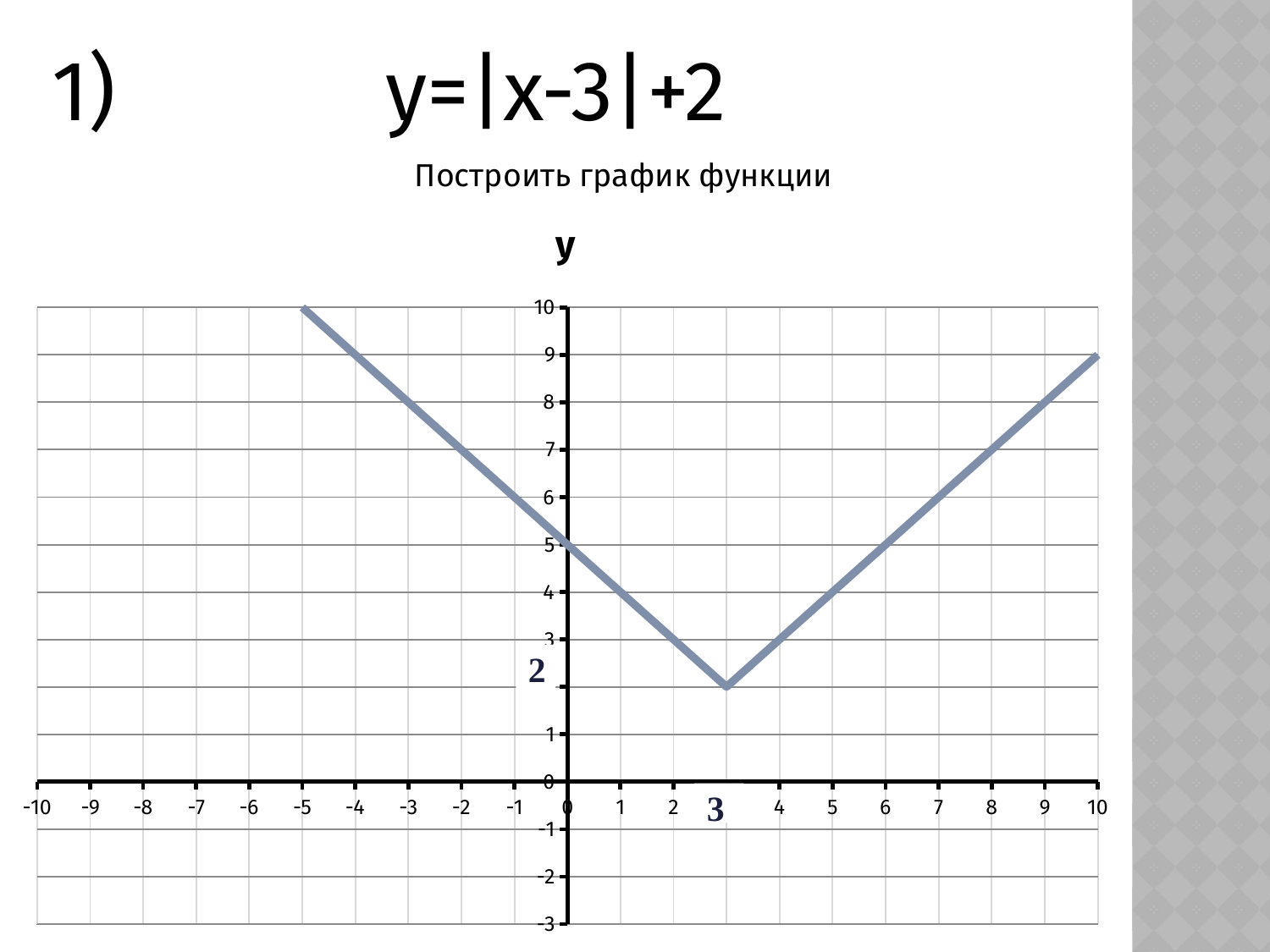

1)            y=|x-3|+2
Построить график функции

### Chart:

| Category | y |
|---|---|